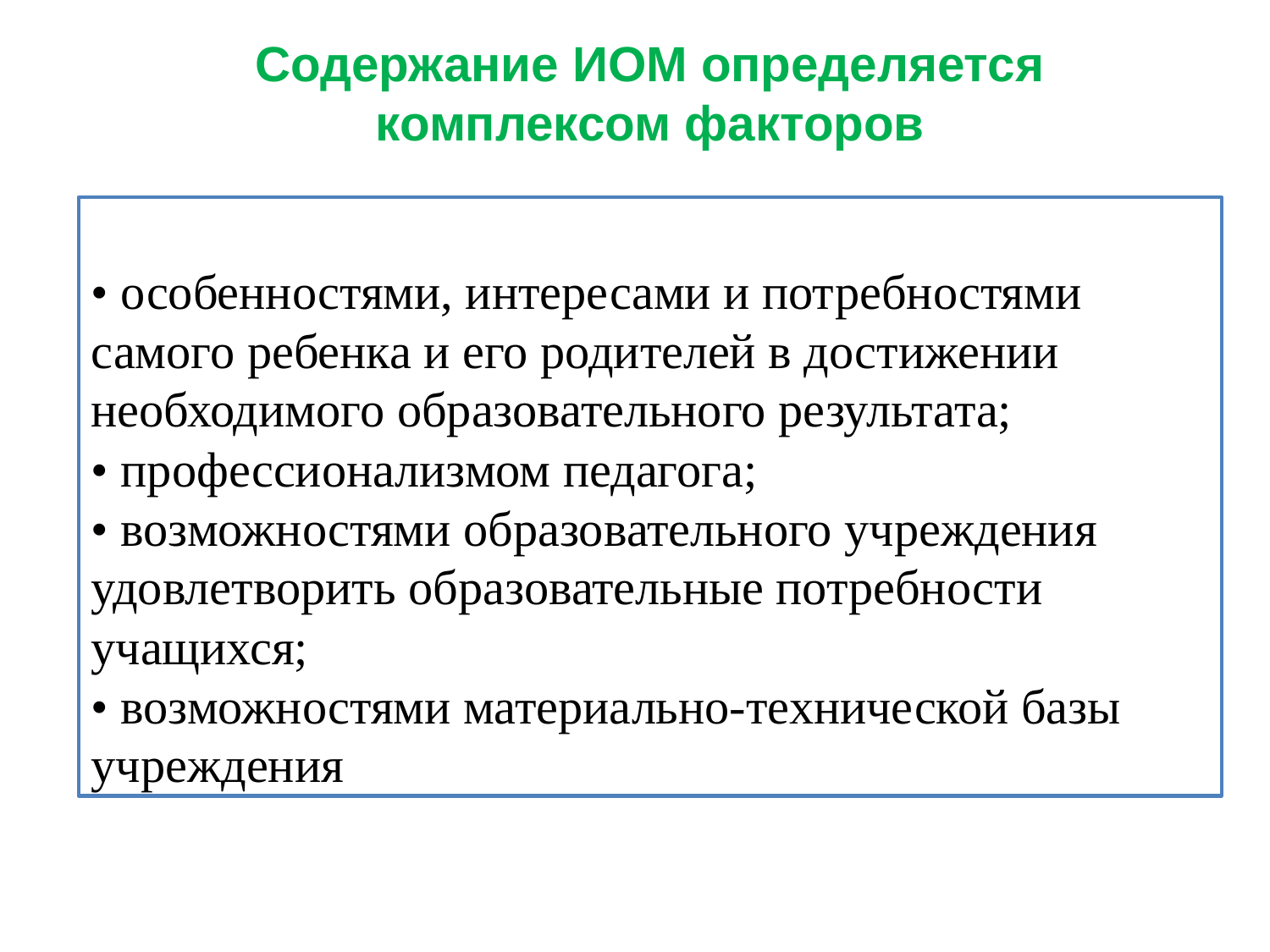

Содержание ИОМ определяется
 комплексом факторов
# • особенностями, интересами и потребностями самого ребенка и его родителей в достижении необходимого образовательного результата;  • профессионализмом педагога;  • возможностями образовательного учреждения удовлетворить образовательные потребности учащихся;  • возможностями материально-технической базы учреждения